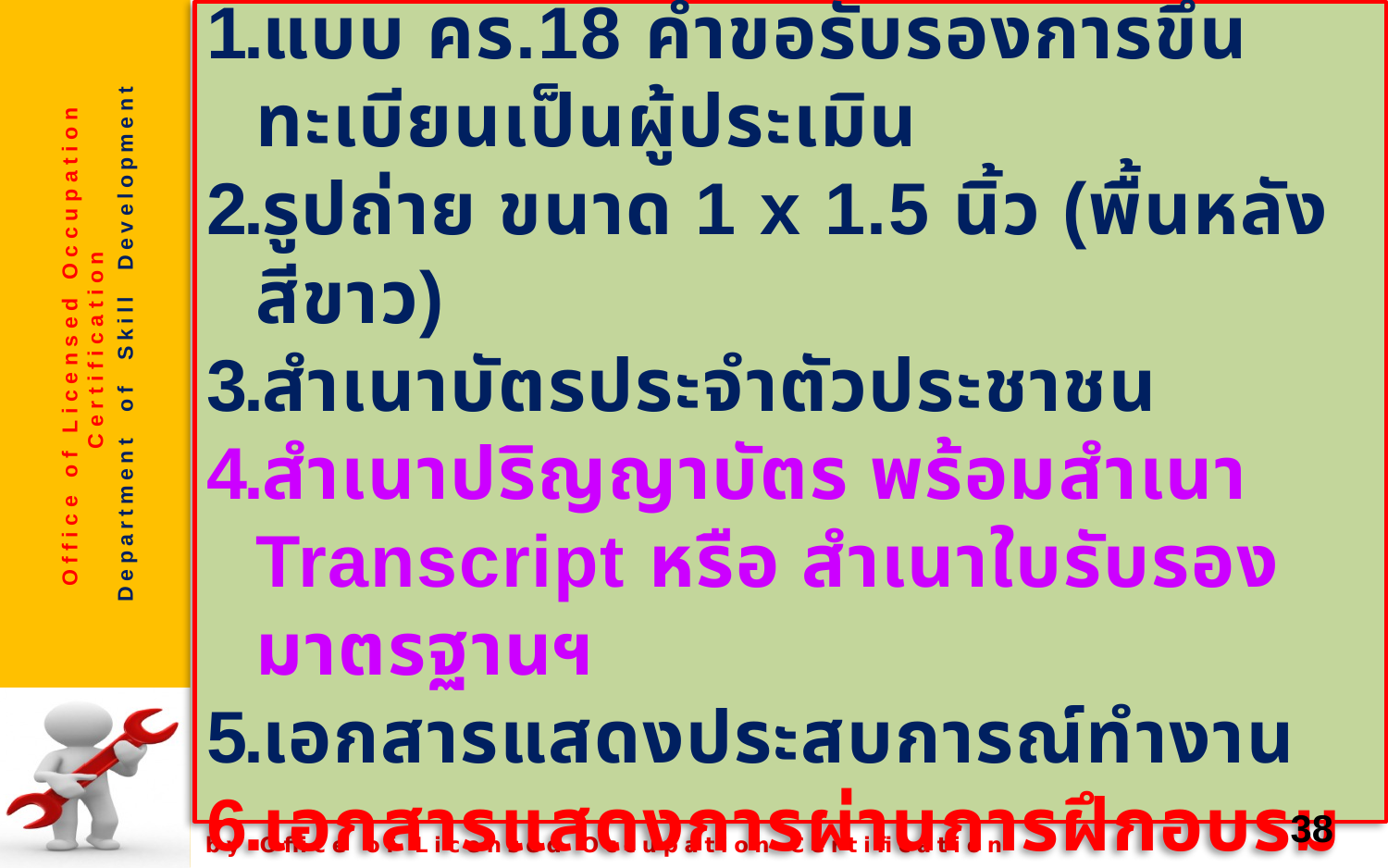

เอกสารประกอบการยื่นขอ
แบบ คร.18 คำขอรับรองการขึ้นทะเบียนเป็นผู้ประเมิน
รูปถ่าย ขนาด 1 x 1.5 นิ้ว (พื้นหลังสีขาว)
สำเนาบัตรประจำตัวประชาชน
สำเนาปริญญาบัตร พร้อมสำเนา Transcript หรือ สำเนาใบรับรองมาตรฐานฯ
เอกสารแสดงประสบการณ์ทำงาน
เอกสารแสดงการผ่านการฝึกอบรมการเป็นผู้ประเมิน
38